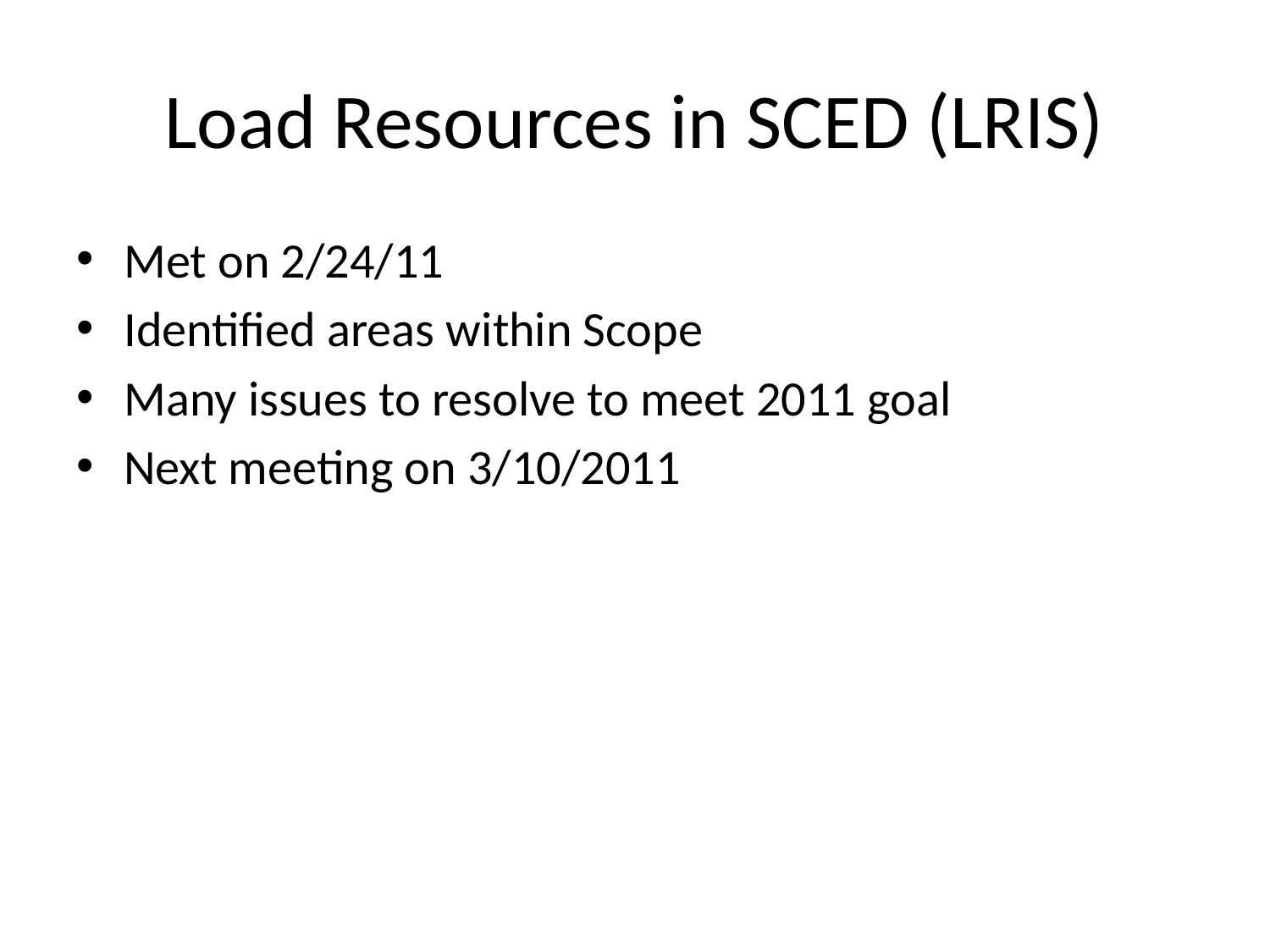

# Load Resources in SCED (LRIS)
Met on 2/24/11
Identified areas within Scope
Many issues to resolve to meet 2011 goal
Next meeting on 3/10/2011